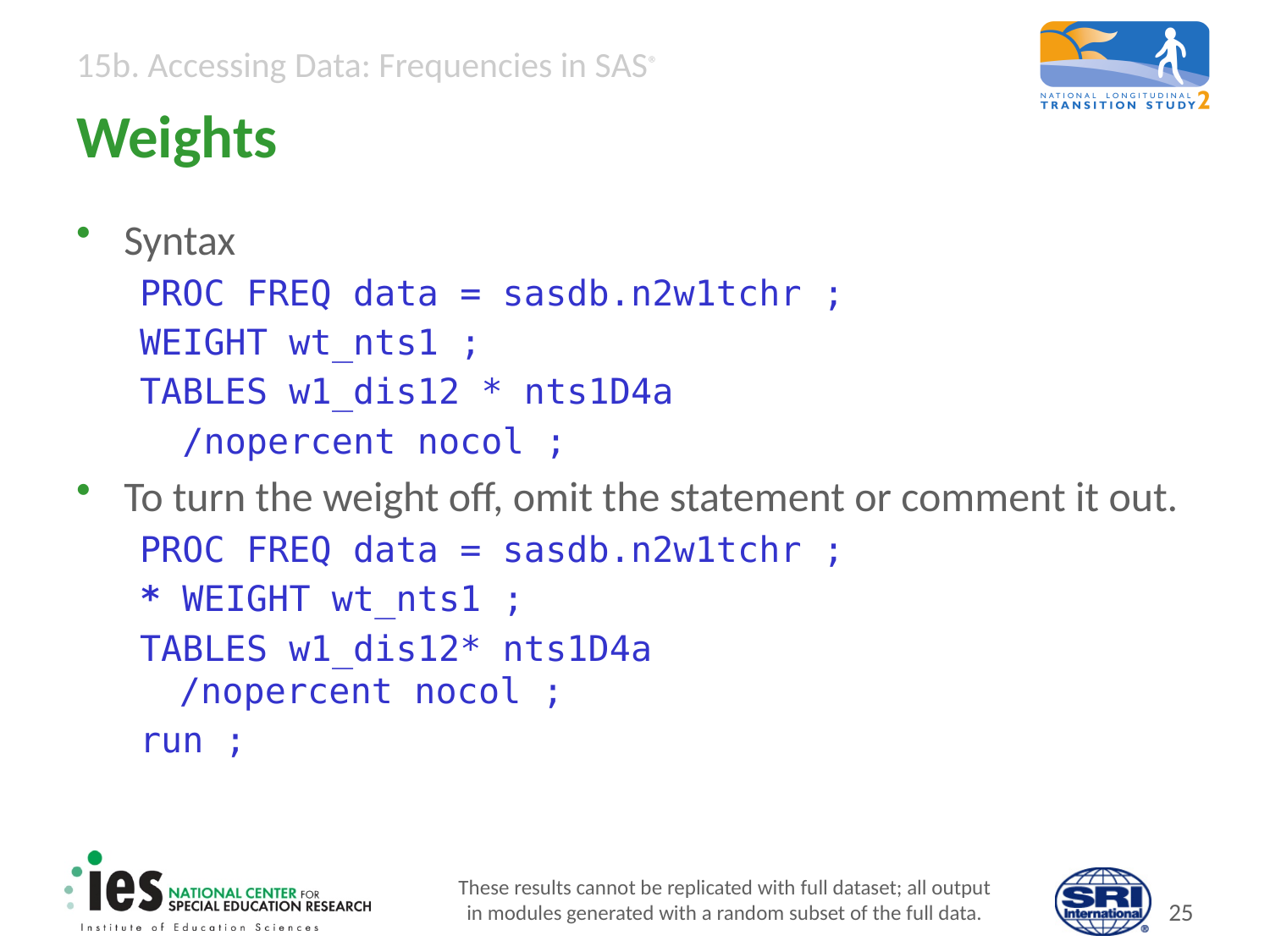

# Weights
Syntax
PROC FREQ data = sasdb.n2w1tchr ;
WEIGHT wt_nts1 ;
TABLES w1_dis12 * nts1D4a
  /nopercent nocol ;
To turn the weight off, omit the statement or comment it out.
PROC FREQ data = sasdb.n2w1tchr ;
* WEIGHT wt_nts1 ;
TABLES w1_dis12* nts1D4a
/nopercent nocol ;
run ;
These results cannot be replicated with full dataset; all output
in modules generated with a random subset of the full data.
25